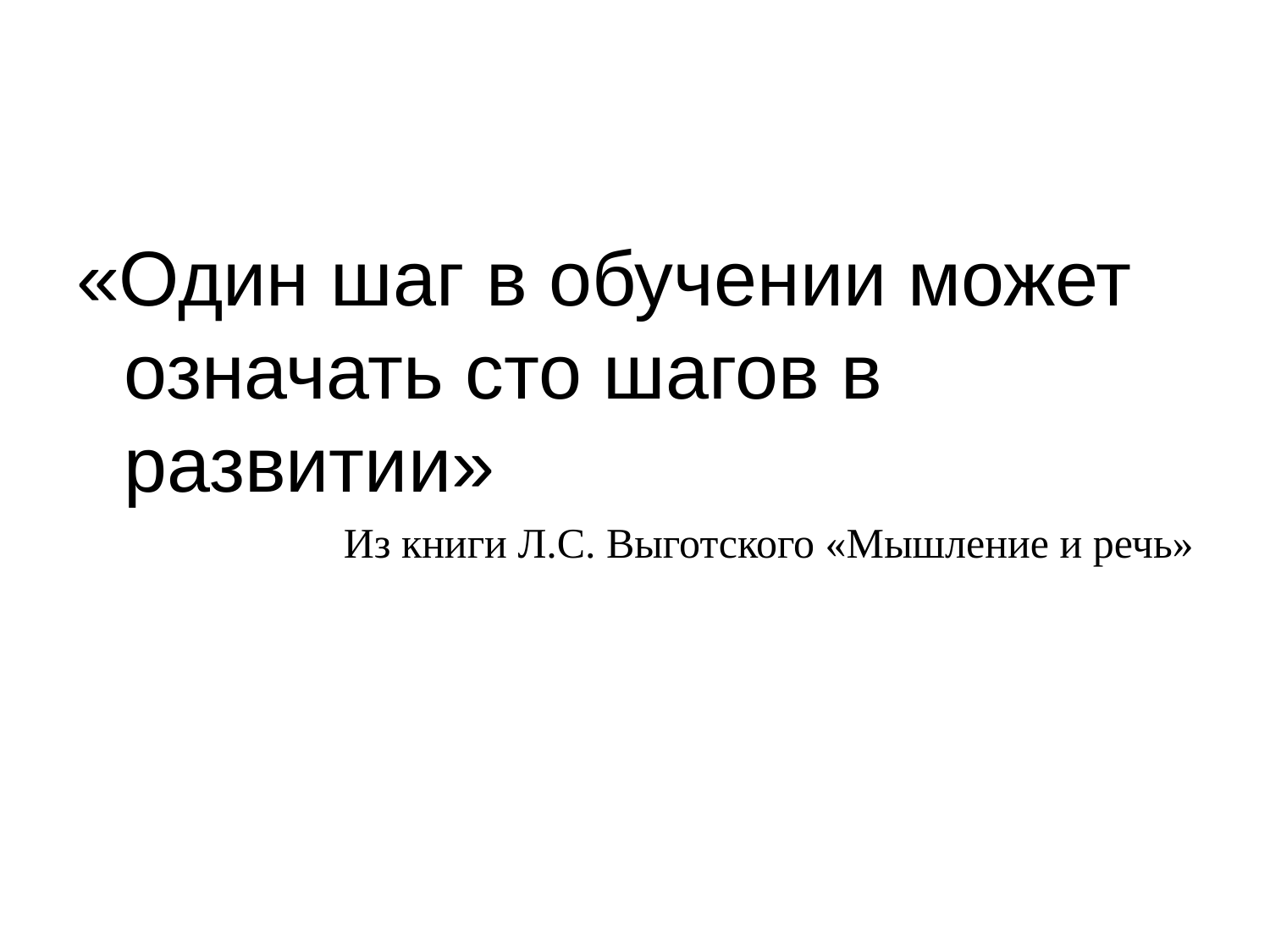

«Один шаг в обучении может означать сто шагов в развитии»
Из книги Л.С. Выготского «Мышление и речь»